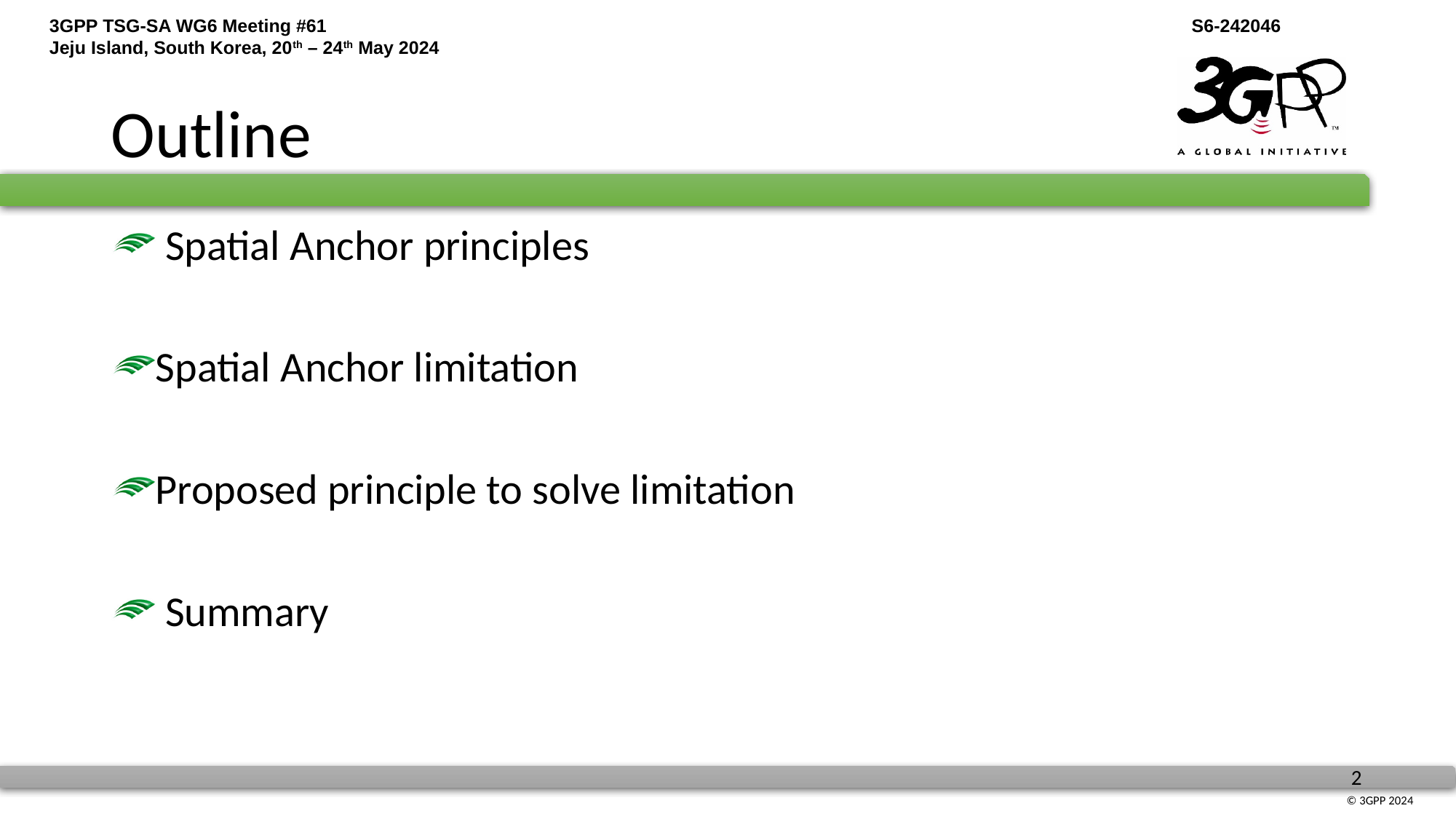

# Outline
 Spatial Anchor principles

Spatial Anchor limitation

Proposed principle to solve limitation

 Summary